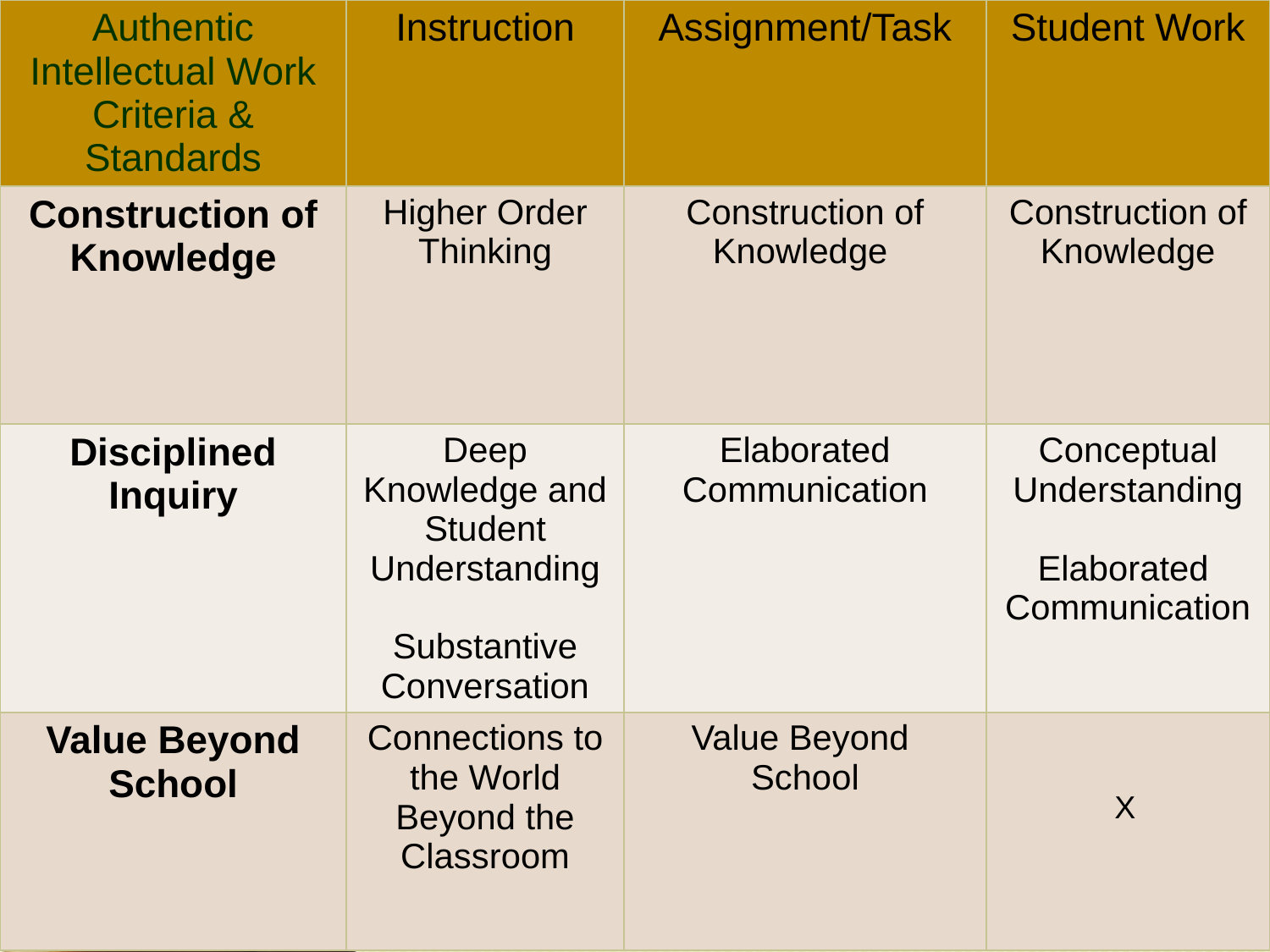

| Authentic Intellectual Work Criteria & Standards | Instruction | Assignment/Task | Student Work |
| --- | --- | --- | --- |
| Construction of Knowledge | Higher Order Thinking | Construction of Knowledge | Construction of Knowledge |
| Disciplined Inquiry | Deep Knowledge and Student Understanding Substantive Conversation | Elaborated Communication | Conceptual Understanding Elaborated Communication |
| Value Beyond School | Connections to the World Beyond the Classroom | Value Beyond School | X |